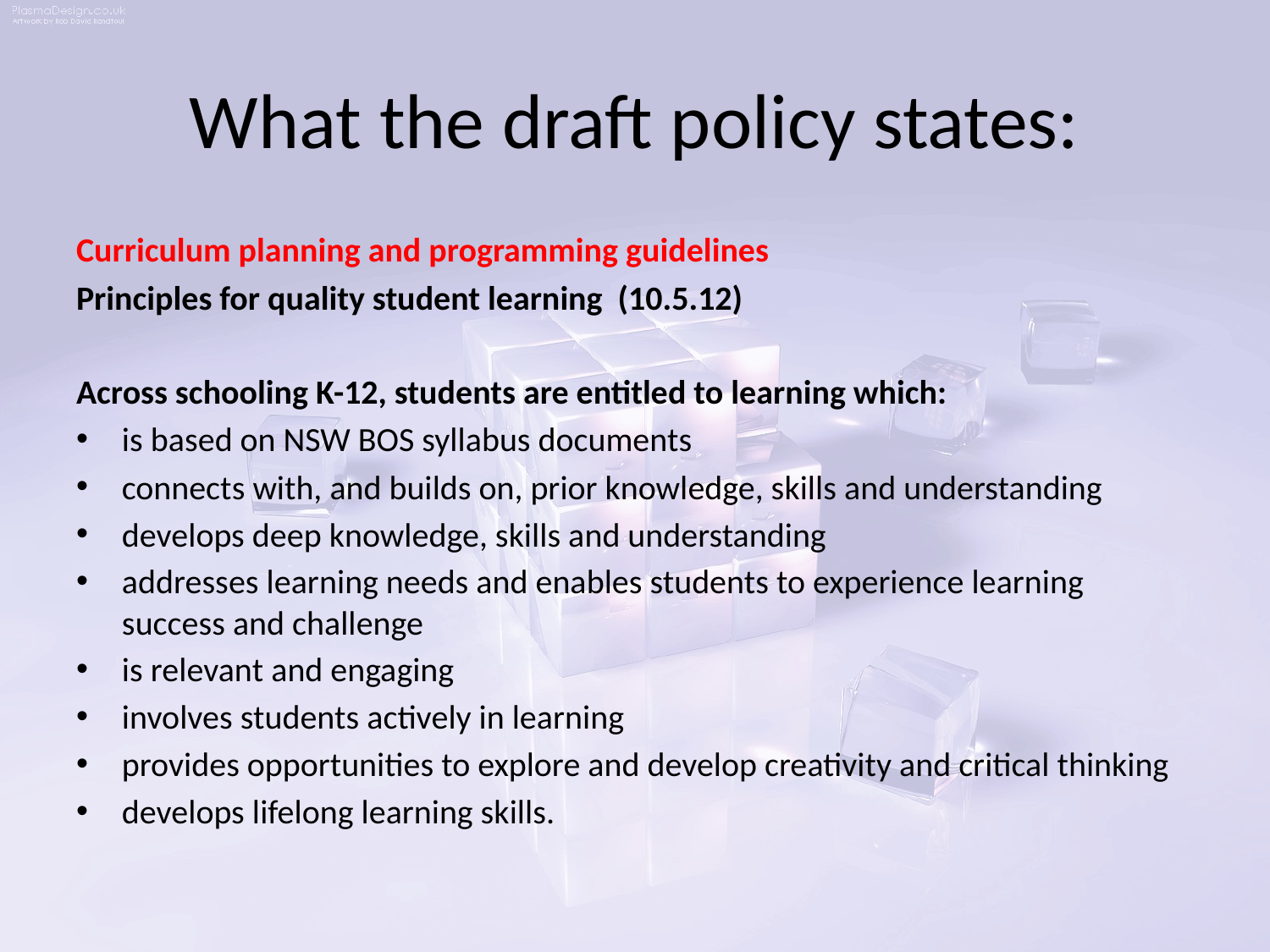

# What the draft policy states:
Curriculum planning and programming guidelines
Principles for quality student learning  (10.5.12)

Across schooling K-12, students are entitled to learning which:
is based on NSW BOS syllabus documents
connects with, and builds on, prior knowledge, skills and understanding
develops deep knowledge, skills and understanding
addresses learning needs and enables students to experience learning success and challenge
is relevant and engaging
involves students actively in learning
provides opportunities to explore and develop creativity and critical thinking
develops lifelong learning skills.